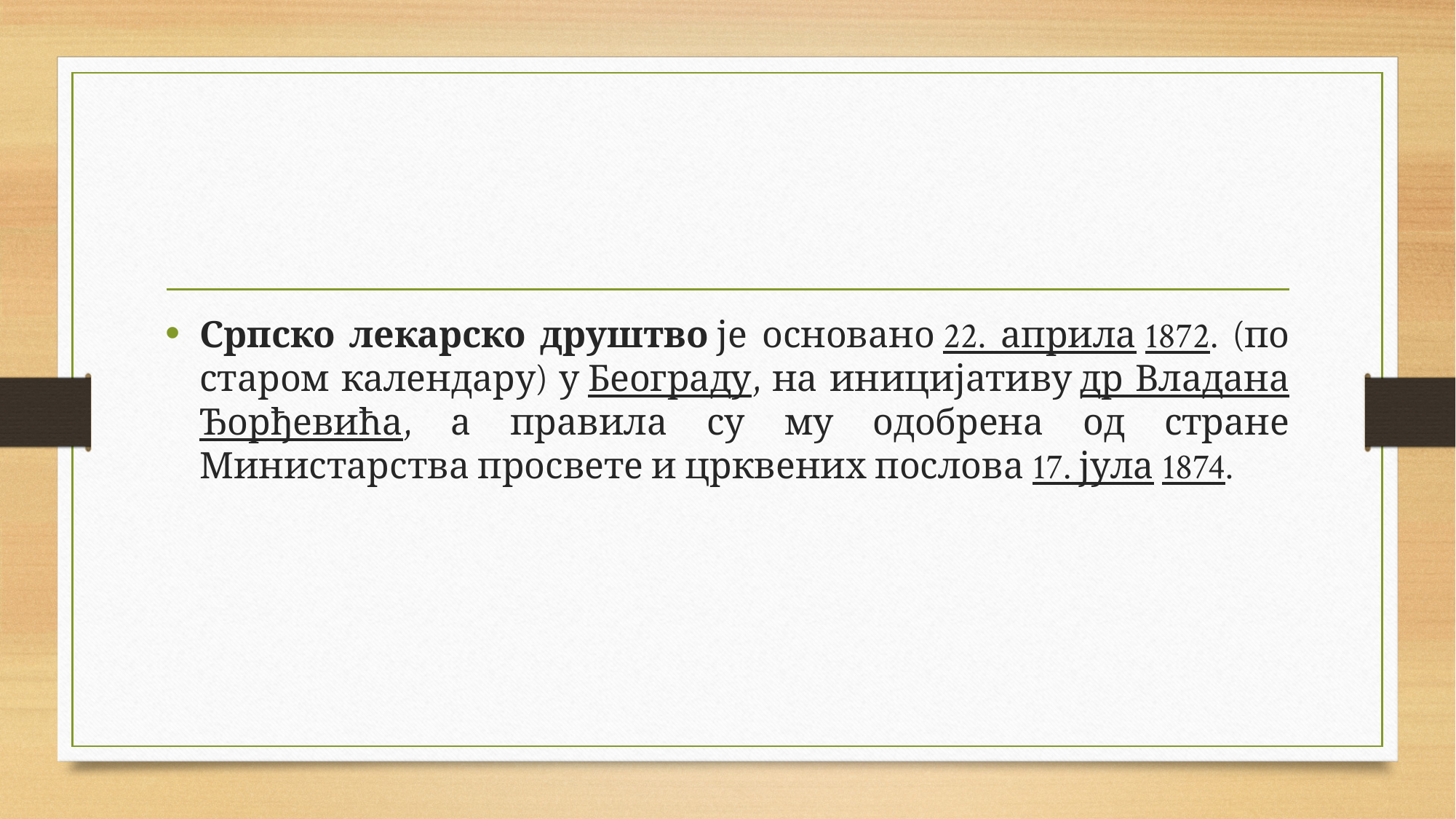

Српско лекарско друштво је основано 22. априла 1872. (по старом календару) у Београду, на иницијативу др Владана Ђорђевића, а правила су му одобрена од стране Министарства просвете и црквених послова 17. јула 1874.